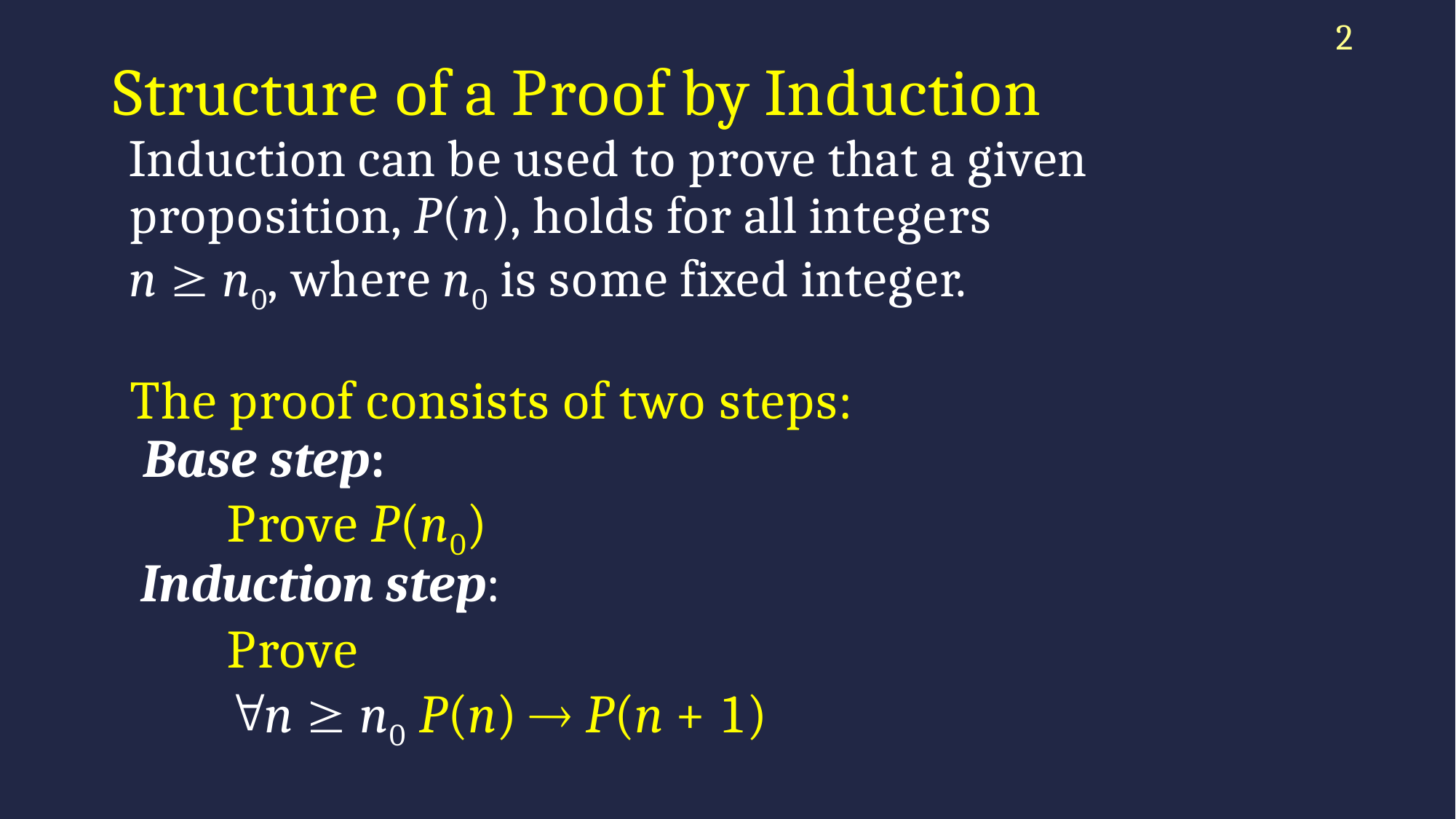

2
# Structure of a Proof by Induction
Induction can be used to prove that a given proposition, P(n), holds for all integers
n ≥ n0, where n0 is some fixed integer.
The proof consists of two steps:
 Base step:
			Prove P(n0)
 Induction step:
						Prove
							∀n ≥ n0 P(n) → P(n + 1)